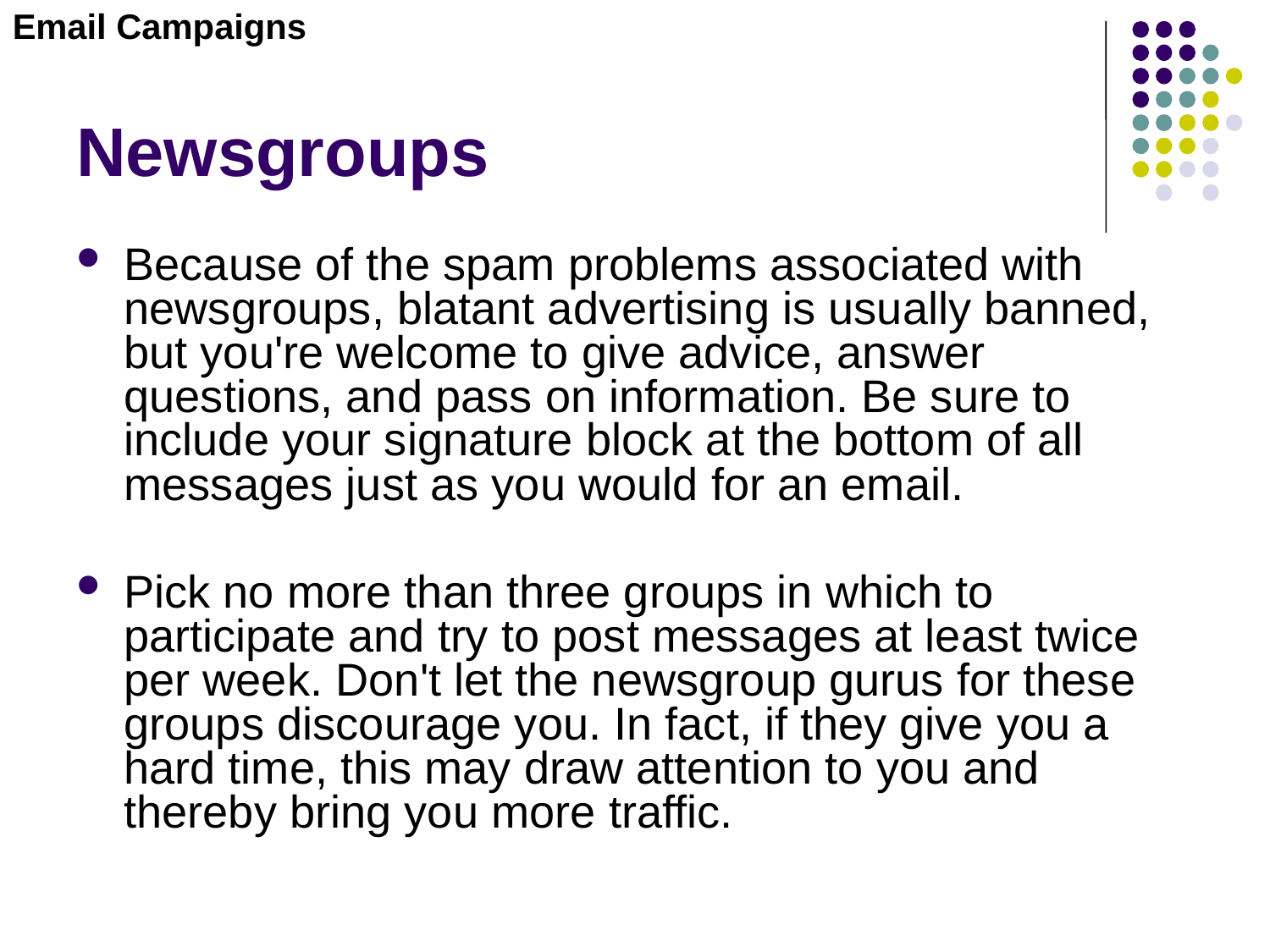

Email Campaigns
# Newsgroups
Because of the spam problems associated with newsgroups, blatant advertising is usually banned, but you're welcome to give advice, answer questions, and pass on information. Be sure to include your signature block at the bottom of all messages just as you would for an email.
Pick no more than three groups in which to participate and try to post messages at least twice per week. Don't let the newsgroup gurus for these groups discourage you. In fact, if they give you a hard time, this may draw attention to you and thereby bring you more traffic.